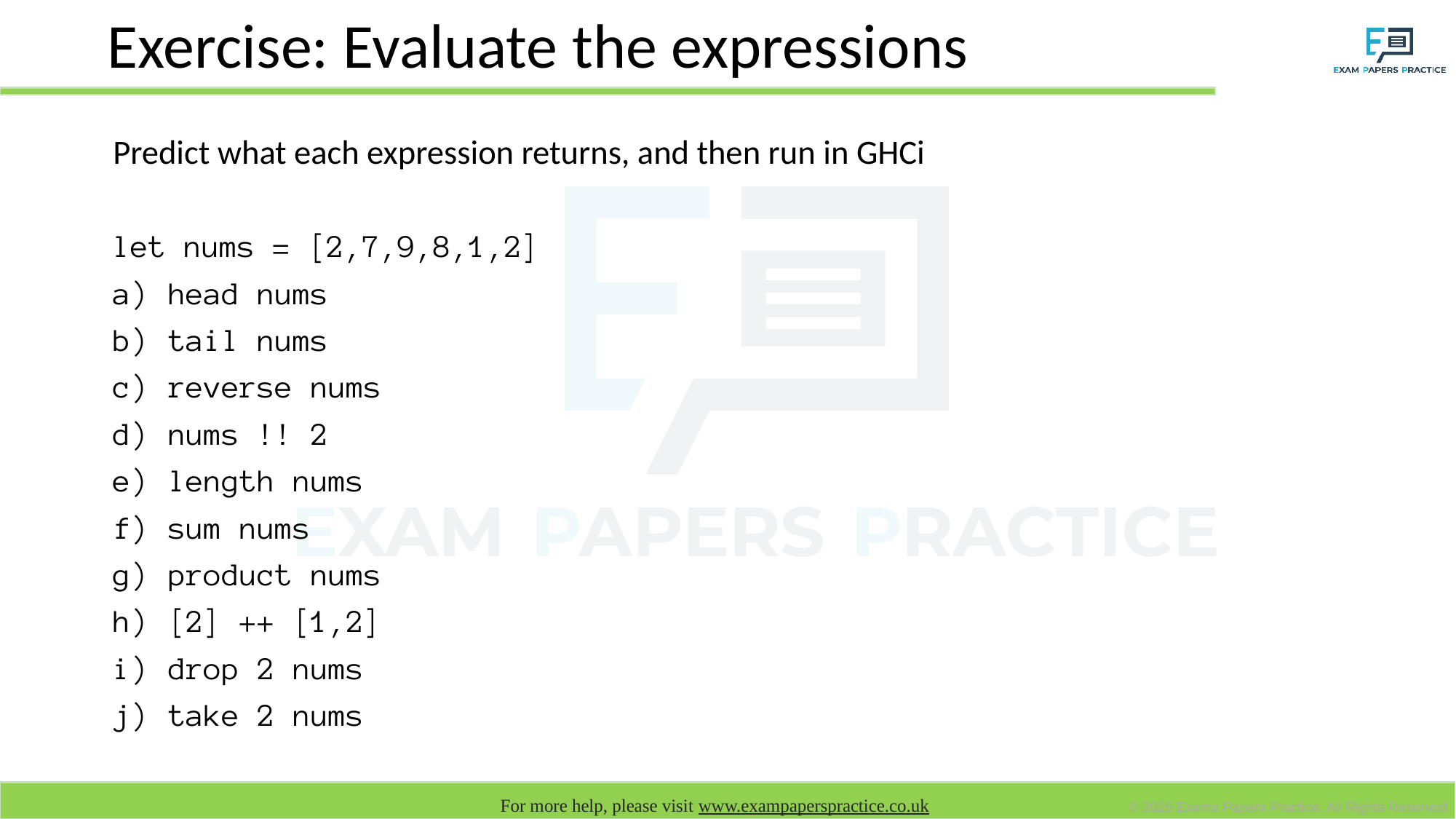

# Exercise: Evaluate the expressions
Predict what each expression returns, and then run in GHCi
let nums = [2,7,9,8,1,2]
head nums
tail nums
reverse nums
nums !! 2
length nums
sum nums
product nums
[2] ++ [1,2]
drop 2 nums
take 2 nums